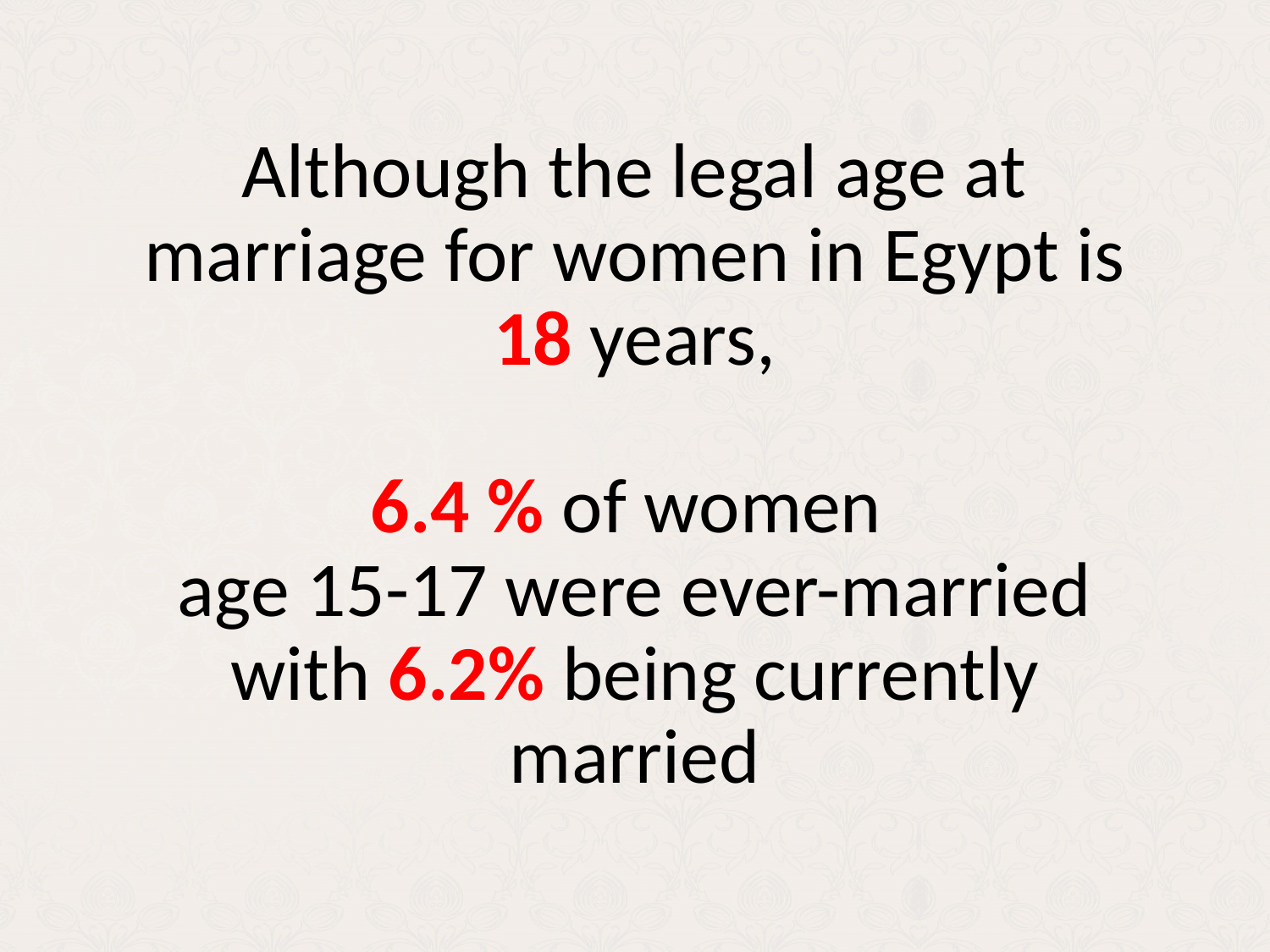

# Although the legal age at marriage for women in Egypt is 18 years, 6.4 % of women age 15-17 were ever-married with 6.2% being currently married